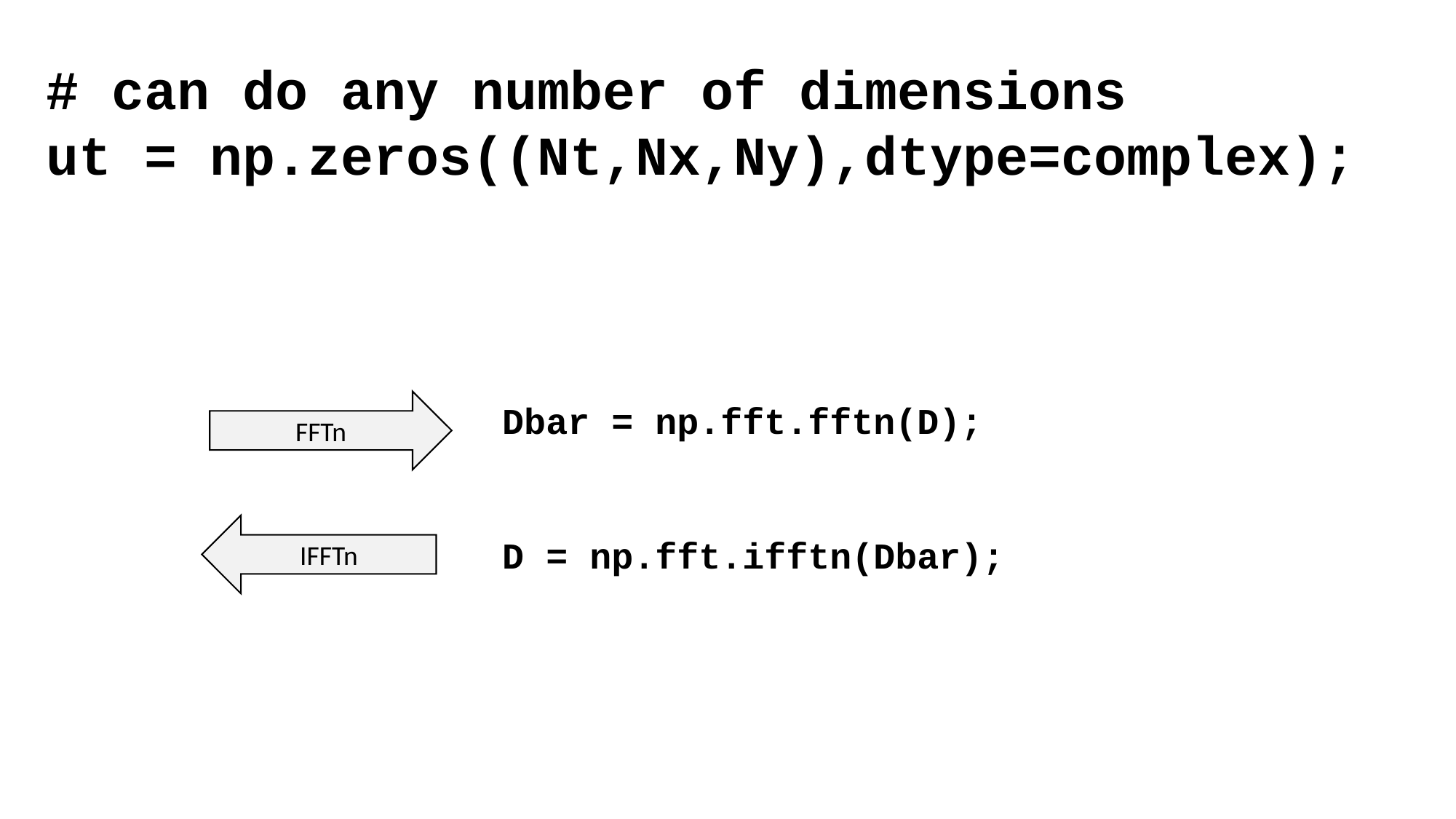

# can do any number of dimensions
ut = np.zeros((Nt,Nx,Ny),dtype=complex);
FFTn
Dbar = np.fft.fftn(D);
IFFTn
D = np.fft.ifftn(Dbar);